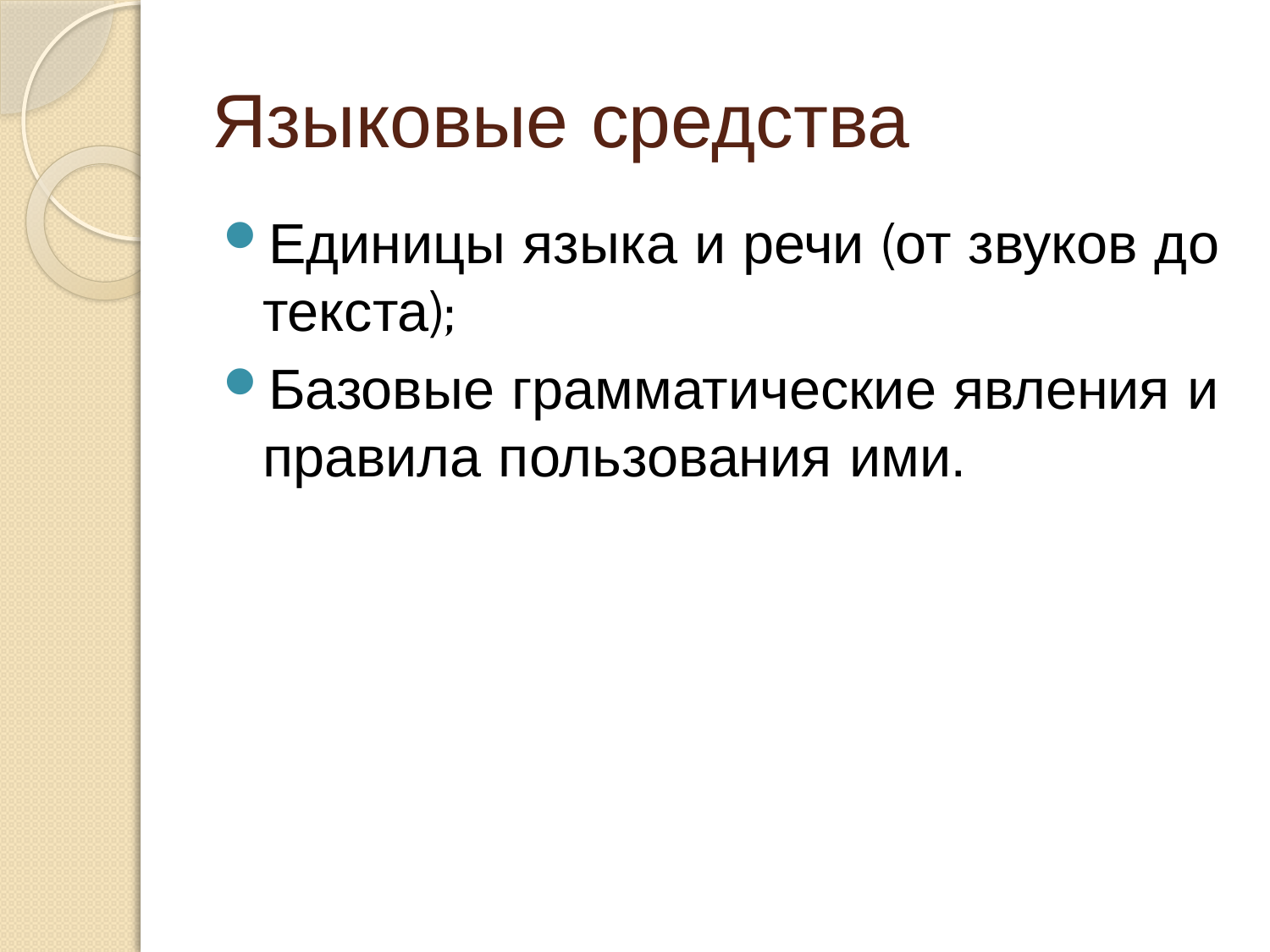

# Языковые средства
Единицы языка и речи (от звуков до текста);
Базовые грамматические явления и правила пользования ими.